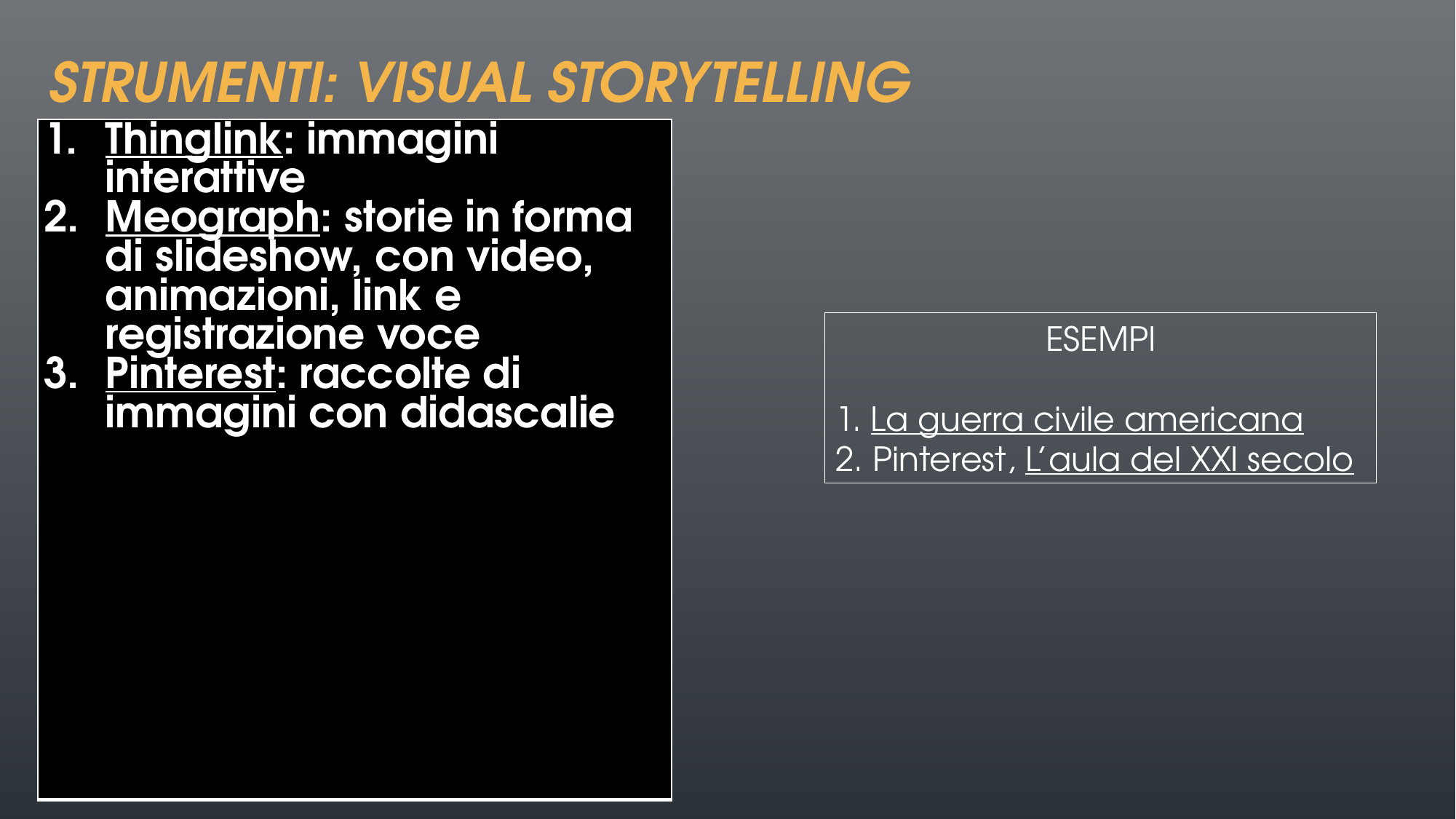

# Strumenti: Visual StorytellinG
| Thinglink: immagini interattive Meograph: storie in forma di slideshow, con video, animazioni, link e registrazione voce Pinterest: raccolte di immagini con didascalie |
| --- |
ESEMPI

1. La guerra civile americana
2. Pinterest, L’aula del XXI secolo